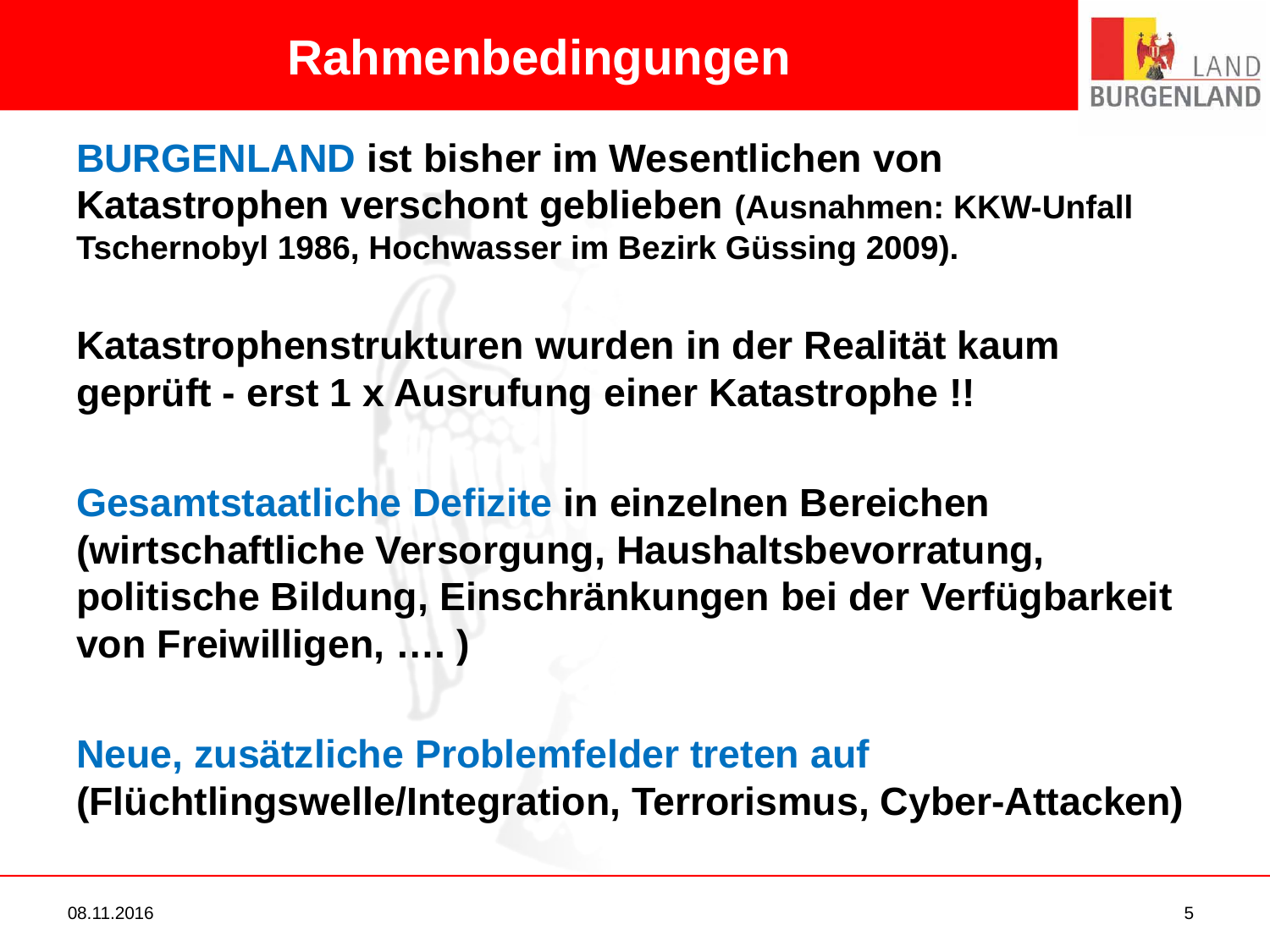

# Rahmenbedingungen
BURGENLAND ist bisher im Wesentlichen von Katastrophen verschont geblieben (Ausnahmen: KKW-Unfall Tschernobyl 1986, Hochwasser im Bezirk Güssing 2009).

Katastrophenstrukturen wurden in der Realität kaum geprüft - erst 1 x Ausrufung einer Katastrophe !!

Gesamtstaatliche Defizite in einzelnen Bereichen (wirtschaftliche Versorgung, Haushaltsbevorratung, politische Bildung, Einschränkungen bei der Verfügbarkeit von Freiwilligen, …. )

Neue, zusätzliche Problemfelder treten auf (Flüchtlingswelle/Integration, Terrorismus, Cyber-Attacken)

08.11.2016
5